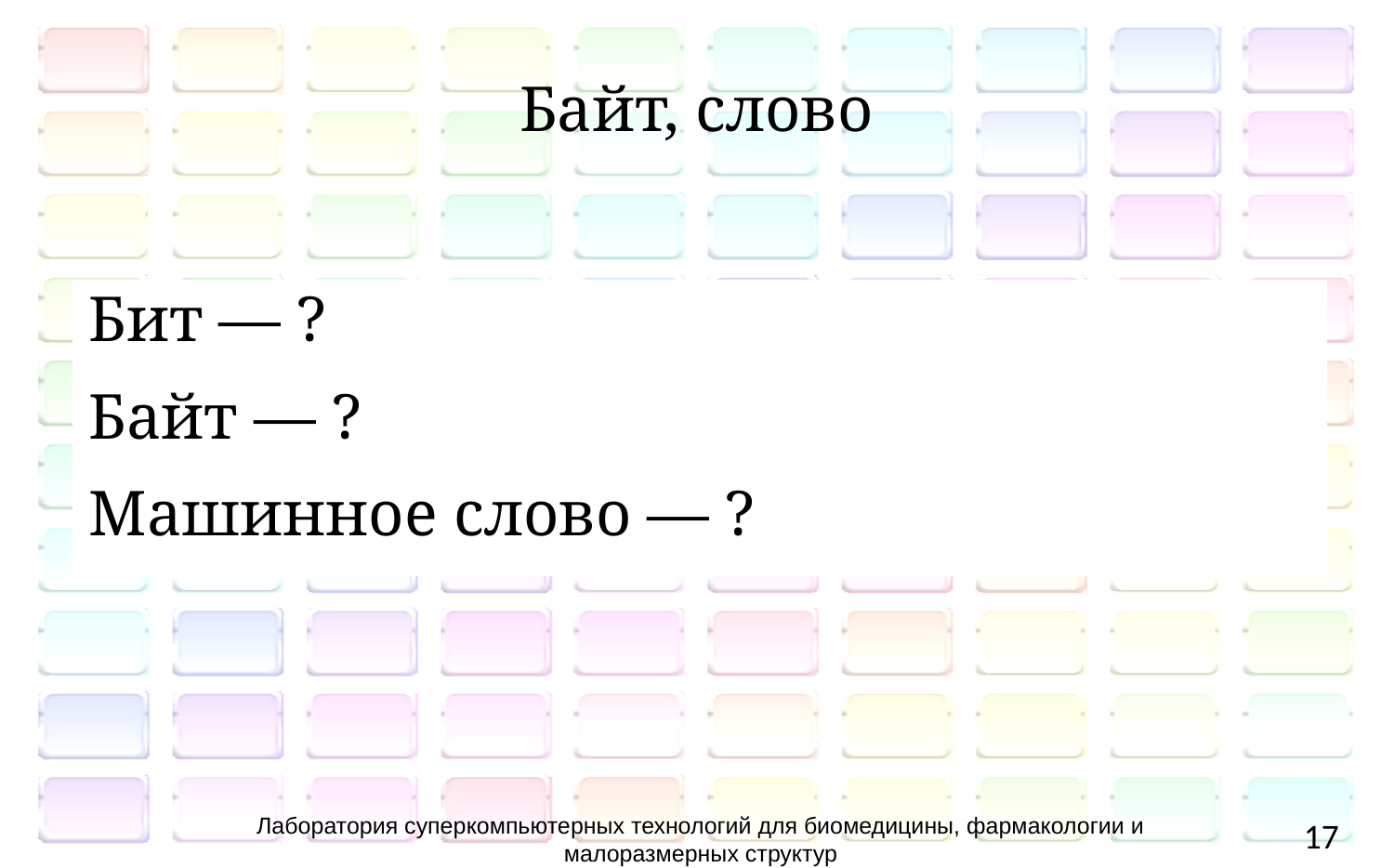

# Байт, слово
Бит — ?
Байт — ?
Машинное слово — ?
Лаборатория суперкомпьютерных технологий для биомедицины, фармакологии и малоразмерных структур
17